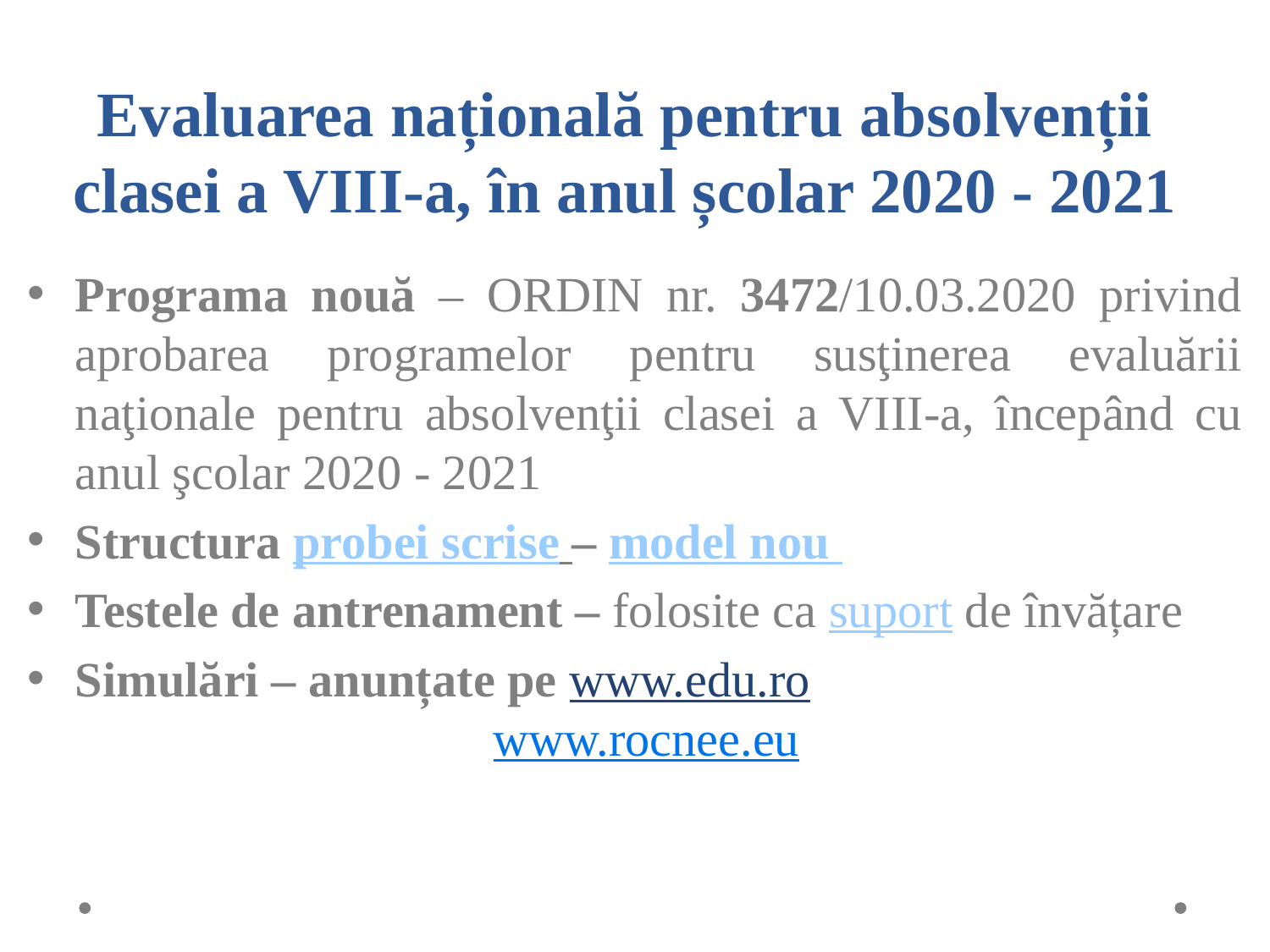

# Evaluarea națională pentru absolvenții clasei a VIII-a, în anul școlar 2020 - 2021
Programa nouă – ORDIN nr. 3472/10.03.2020 privind aprobarea programelor pentru susţinerea evaluării naţionale pentru absolvenţii clasei a VIII-a, începând cu anul şcolar 2020 - 2021
Structura probei scrise – model nou
Testele de antrenament – folosite ca suport de învățare
Simulări – anunțate pe www.edu.ro                    				       	   www.rocnee.eu